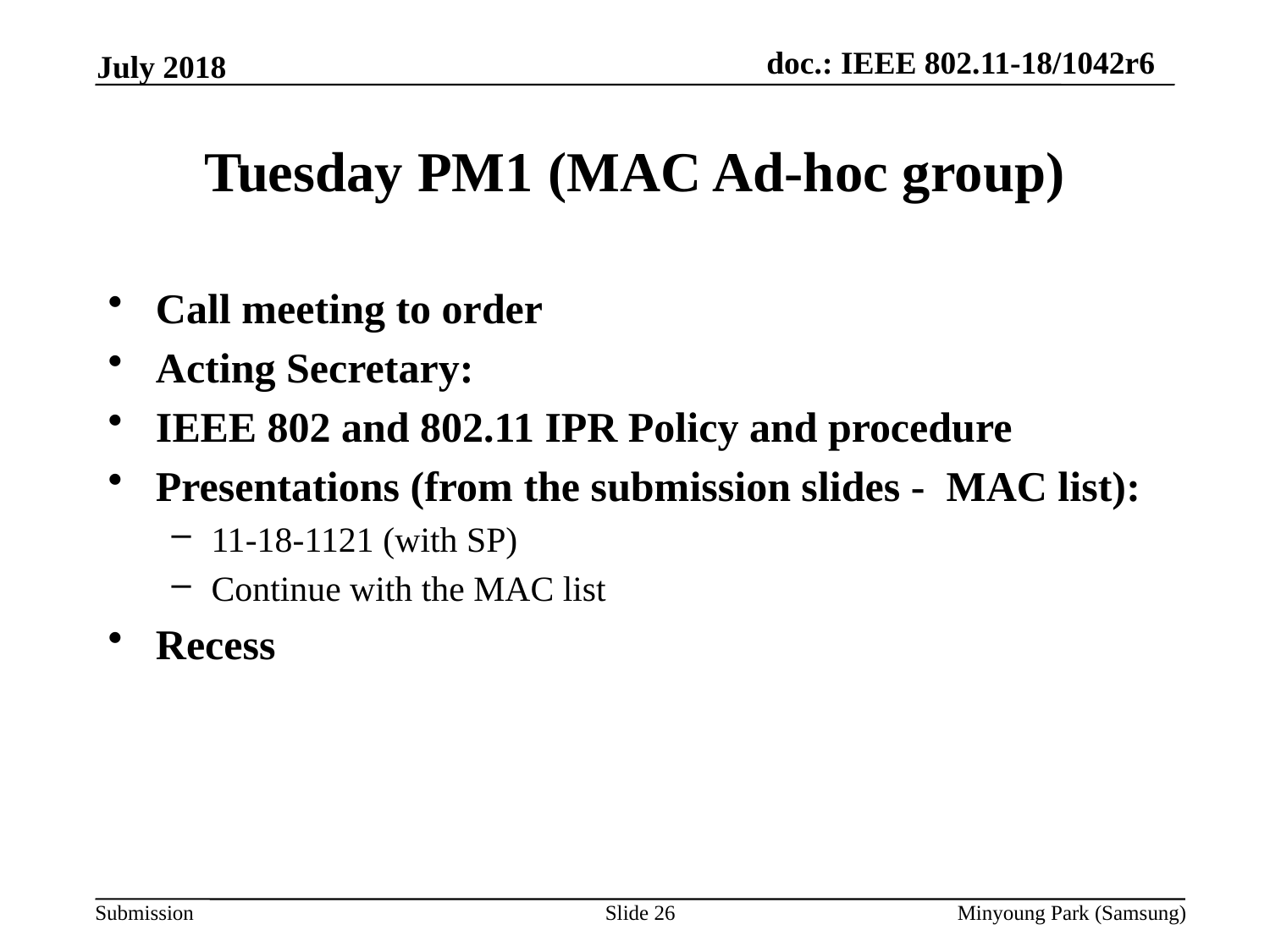

July 2018
# Tuesday PM1 (MAC Ad-hoc group)
Call meeting to order
Acting Secretary:
IEEE 802 and 802.11 IPR Policy and procedure
Presentations (from the submission slides -  MAC list):
11-18-1121 (with SP)
Continue with the MAC list
Recess

Slide 26
Minyoung Park (Samsung)